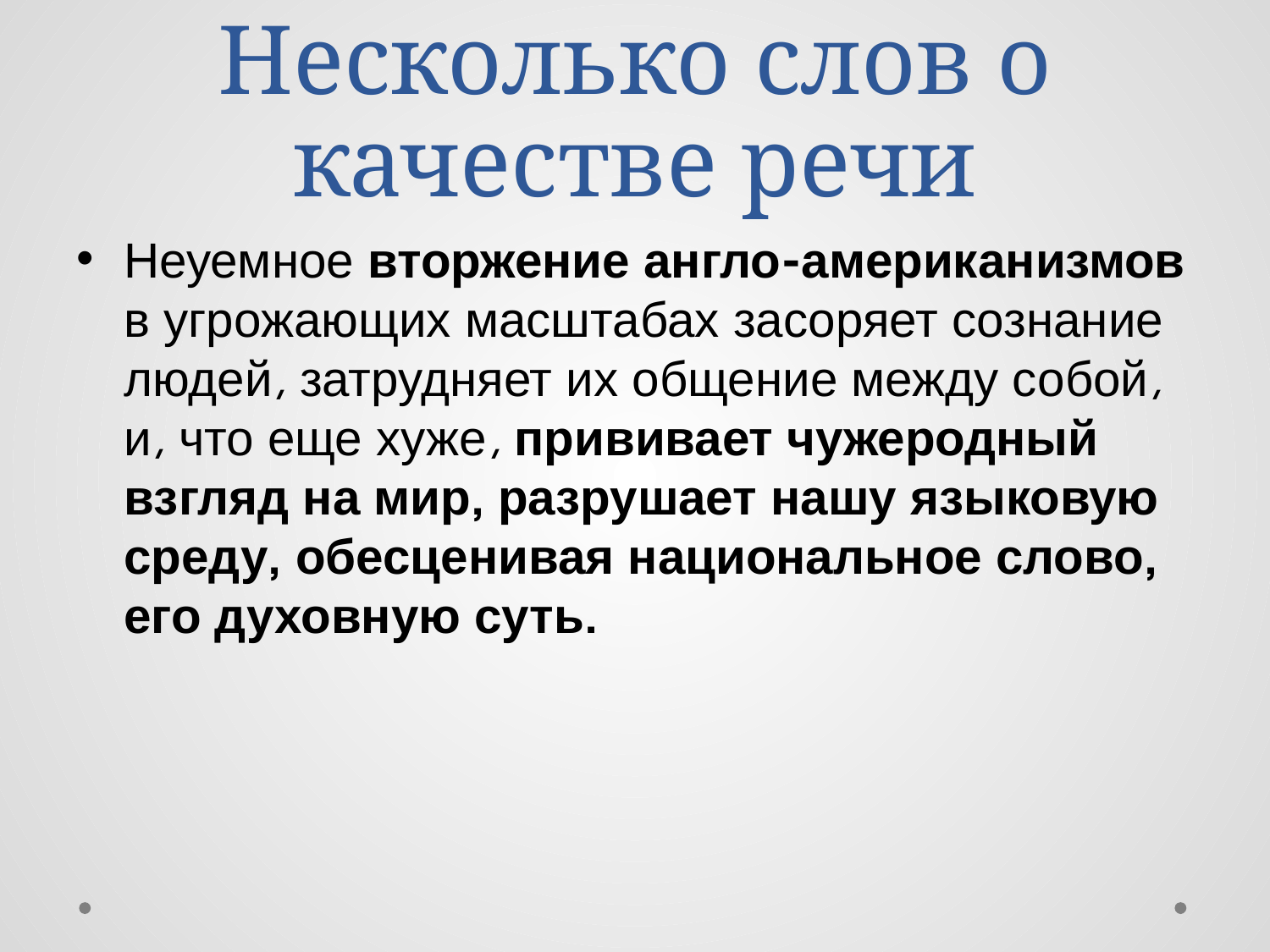

# Несколько слов о качестве речи
Неуемное вторжение англо-американизмов в угрожающих масштабах засоряет сознание людей, затрудняет их общение между собой, и, что еще хуже, прививает чужеродный взгляд на мир, разрушает нашу языковую среду, обесценивая национальное слово, его духовную суть.